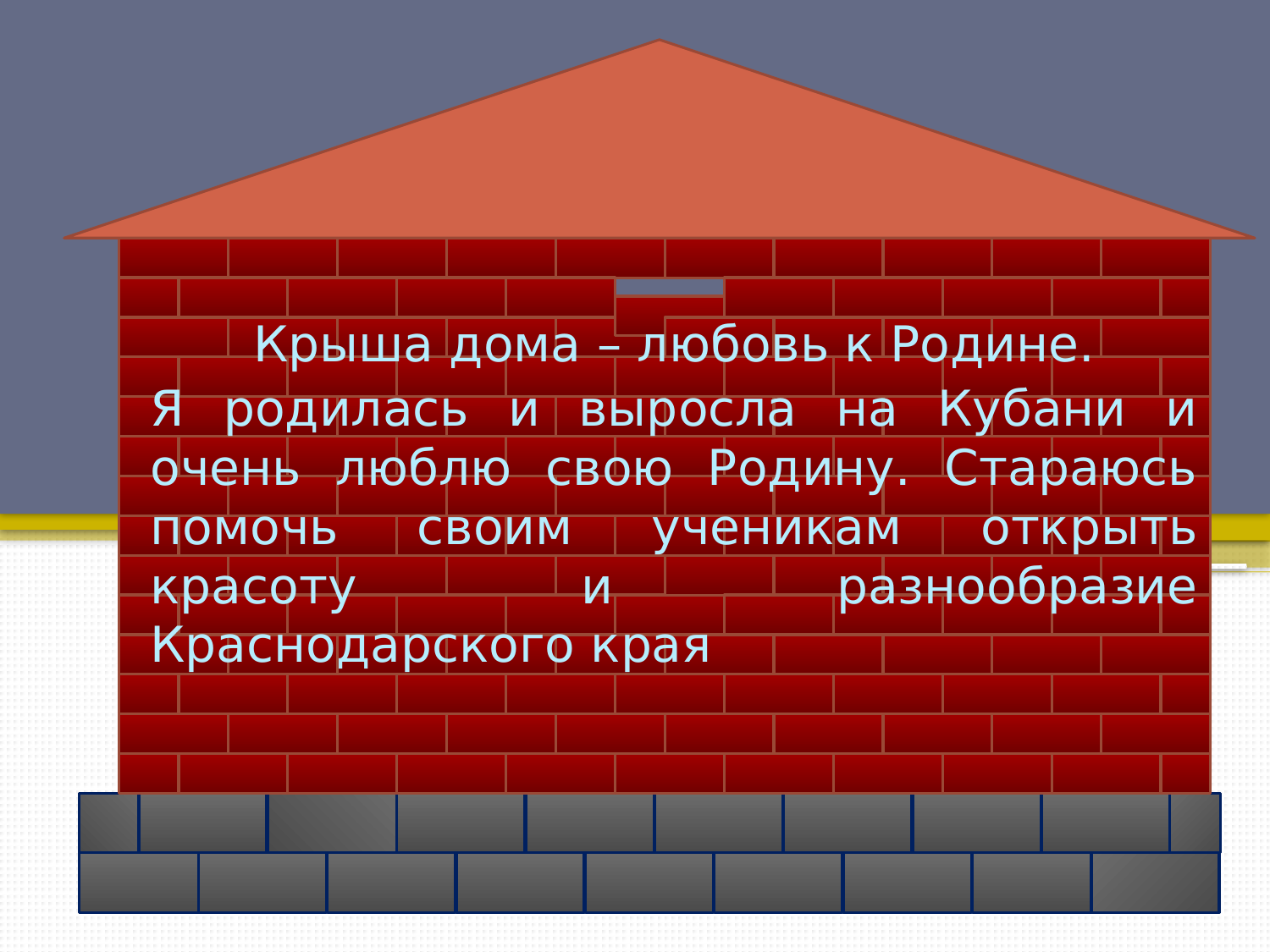

Крыша дома – любовь к Родине.
Я родилась и выросла на Кубани и очень люблю свою Родину. Стараюсь помочь своим ученикам открыть красоту и разнообразие Краснодарского края